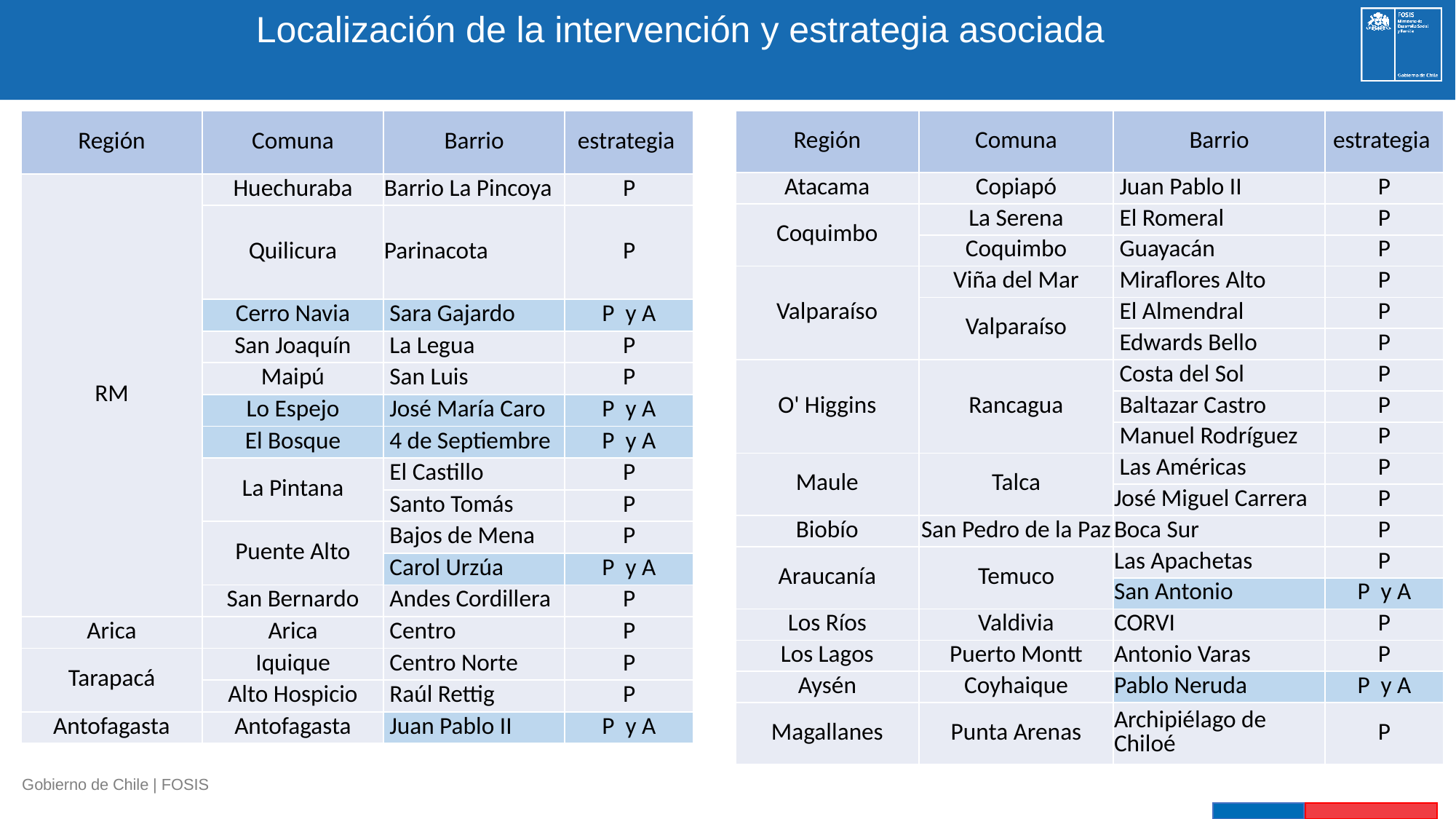

# Localización de la intervención y estrategia asociada
| Región | Comuna | Barrio | estrategia |
| --- | --- | --- | --- |
| RM | Huechuraba | Barrio La Pincoya | P |
|  | Quilicura | Parinacota | P |
|  | Cerro Navia | Sara Gajardo | P y A |
|  | San Joaquín | La Legua | P |
|  | Maipú | San Luis | P |
|  | Lo Espejo | José María Caro | P y A |
|  | El Bosque | 4 de Septiembre | P y A |
|  | La Pintana | El Castillo | P |
|  |  | Santo Tomás | P |
|  | Puente Alto | Bajos de Mena | P |
|  |  | Carol Urzúa | P y A |
|  | San Bernardo | Andes Cordillera | P |
| Arica | Arica | Centro | P |
| Tarapacá | Iquique | Centro Norte | P |
|  | Alto Hospicio | Raúl Rettig | P |
| Antofagasta | Antofagasta | Juan Pablo II | P y A |
| Región | Comuna | Barrio | estrategia |
| --- | --- | --- | --- |
| Atacama | Copiapó | Juan Pablo II | P |
| Coquimbo | La Serena | El Romeral | P |
|  | Coquimbo | Guayacán | P |
| Valparaíso | Viña del Mar | Miraflores Alto | P |
|  | Valparaíso | El Almendral | P |
|  |  | Edwards Bello | P |
| O' Higgins | Rancagua | Costa del Sol | P |
|  |  | Baltazar Castro | P |
|  |  | Manuel Rodríguez | P |
| Maule | Talca | Las Américas | P |
|  |  | José Miguel Carrera | P |
| Biobío | San Pedro de la Paz | Boca Sur | P |
| Araucanía | Temuco | Las Apachetas | P |
|  |  | San Antonio | P y A |
| Los Ríos | Valdivia | CORVI | P |
| Los Lagos | Puerto Montt | Antonio Varas | P |
| Aysén | Coyhaique | Pablo Neruda | P y A |
| Magallanes | Punta Arenas | Archipiélago de Chiloé | P |